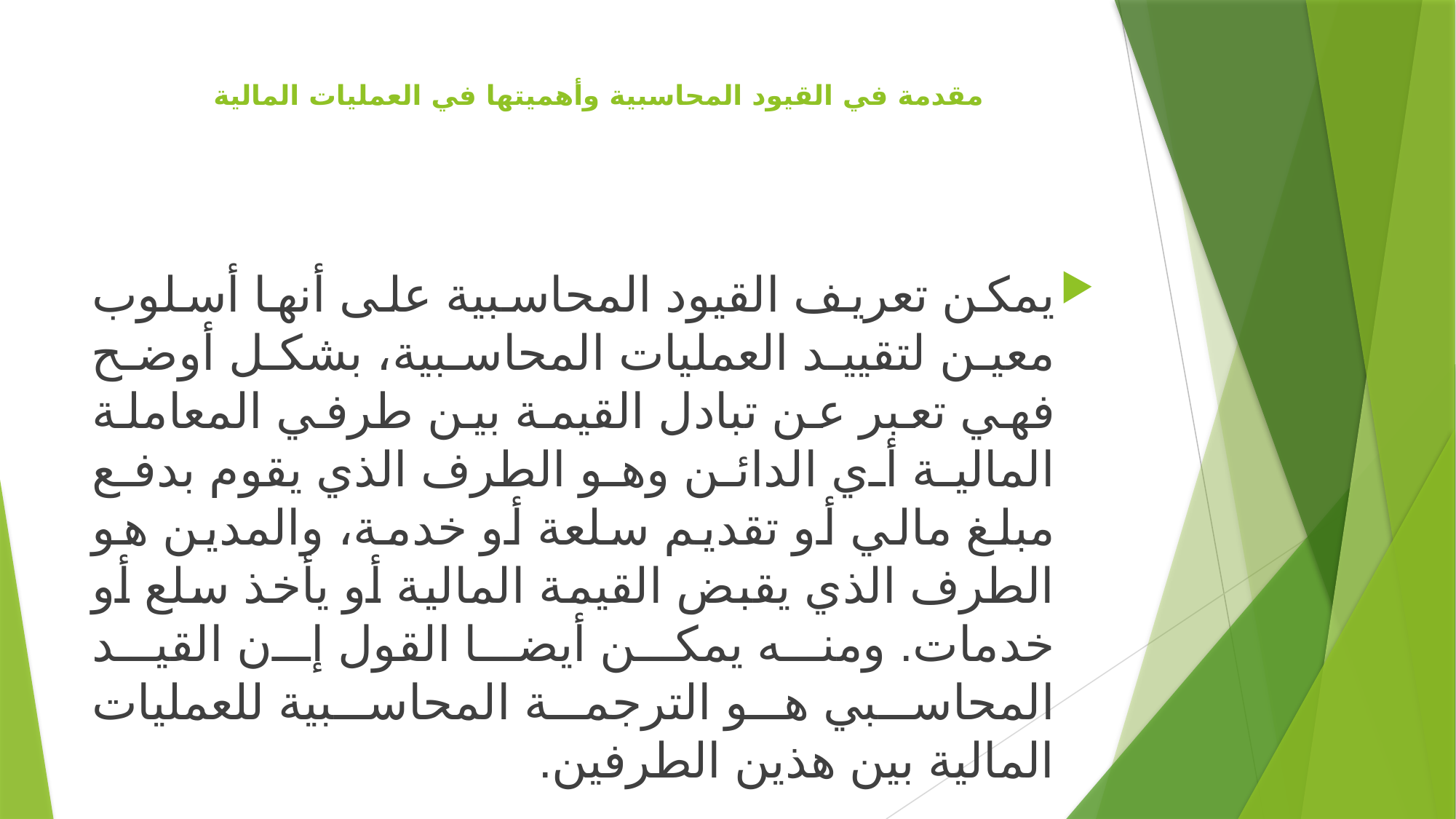

# مقدمة في القيود المحاسبية وأهميتها في العمليات المالية
يمكن تعريف القيود المحاسبية على أنها أسلوب معين لتقييد العمليات المحاسبية، بشكل أوضح فهي تعبر عن تبادل القيمة بين طرفي المعاملة المالية أي الدائن وهو الطرف الذي يقوم بدفع مبلغ مالي أو تقديم سلعة أو خدمة، والمدين هو الطرف الذي يقبض القيمة المالية أو يأخذ سلع أو خدمات. ومنه يمكن أيضا القول إن القيد المحاسبي هو الترجمة المحاسبية للعمليات المالية بين هذين الطرفين.